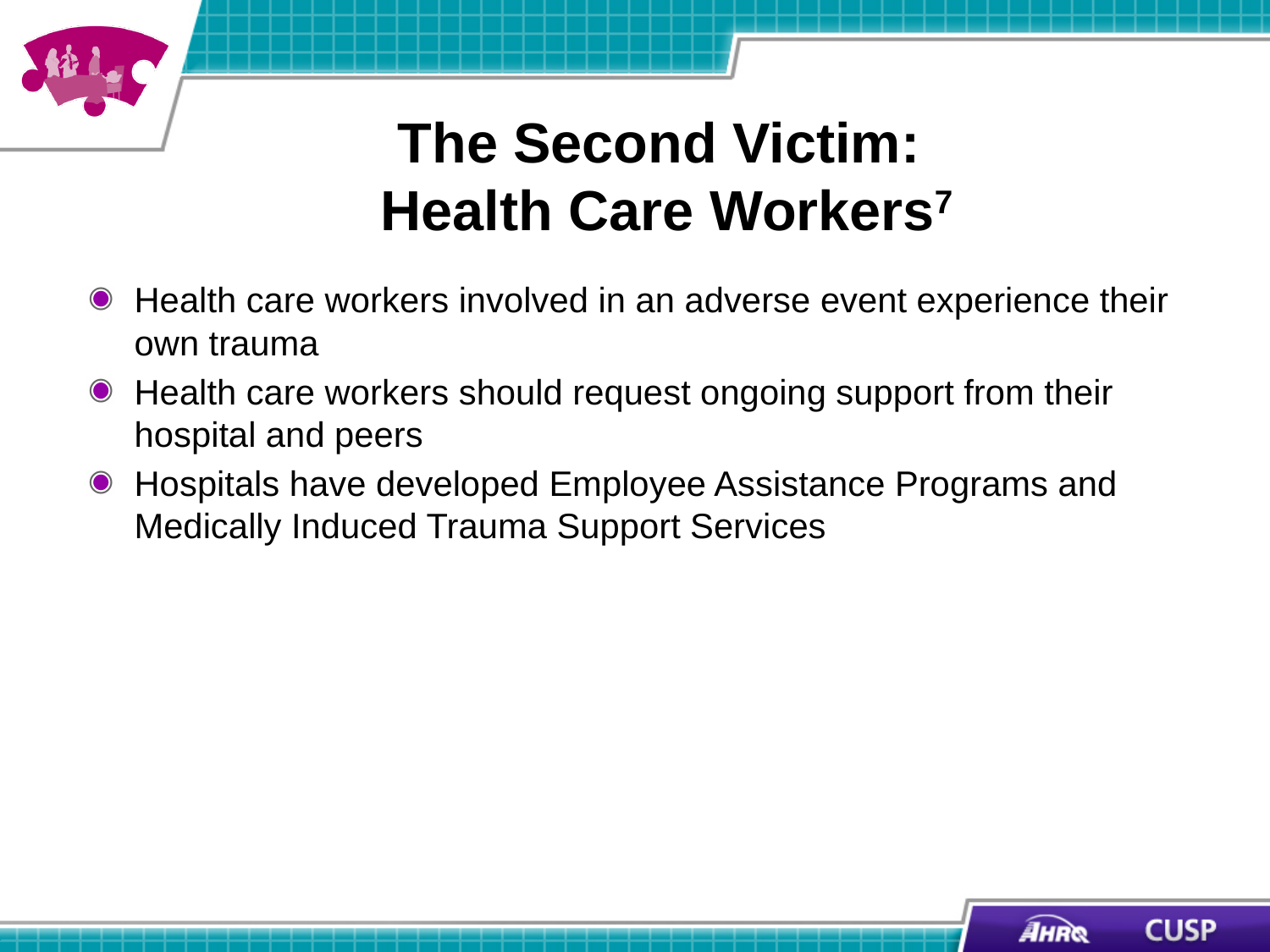

# The Second Victim: Health Care Workers7

Health care workers involved in an adverse event experience their own trauma
Health care workers should request ongoing support from their hospital and peers
Hospitals have developed Employee Assistance Programs and Medically Induced Trauma Support Services